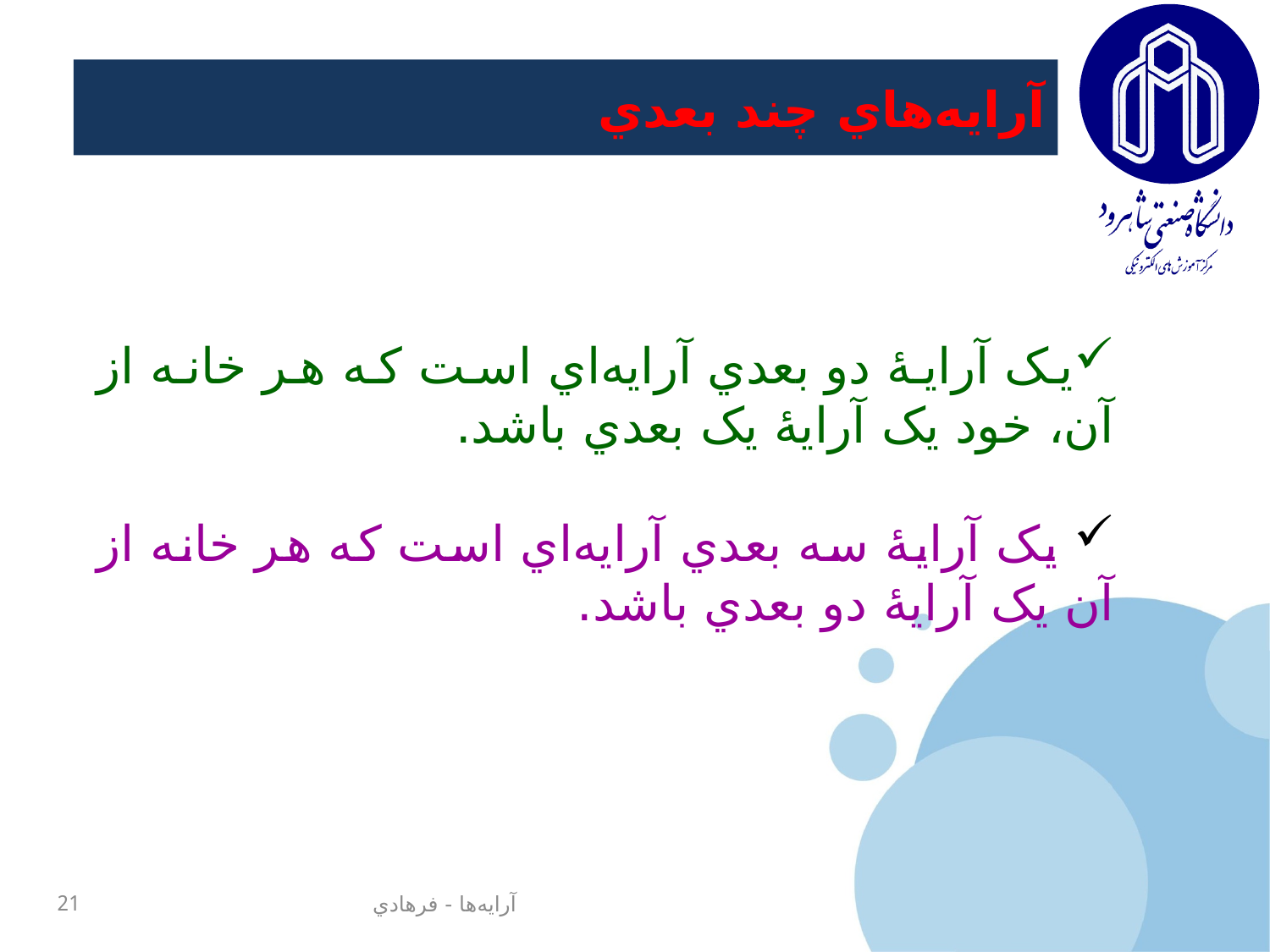

# آرايه‌هاي چند بعدي

يک آرايۀ دو بعدي آرايه‌اي است که هر خانه از آن، خود يک آرايۀ يک بعدي باشد.

 يک آرايۀ سه بعدي آرايه‌اي است که هر خانه از آن يک آرايۀ دو بعدي باشد.
21
آرايه‌ها - فرهادي